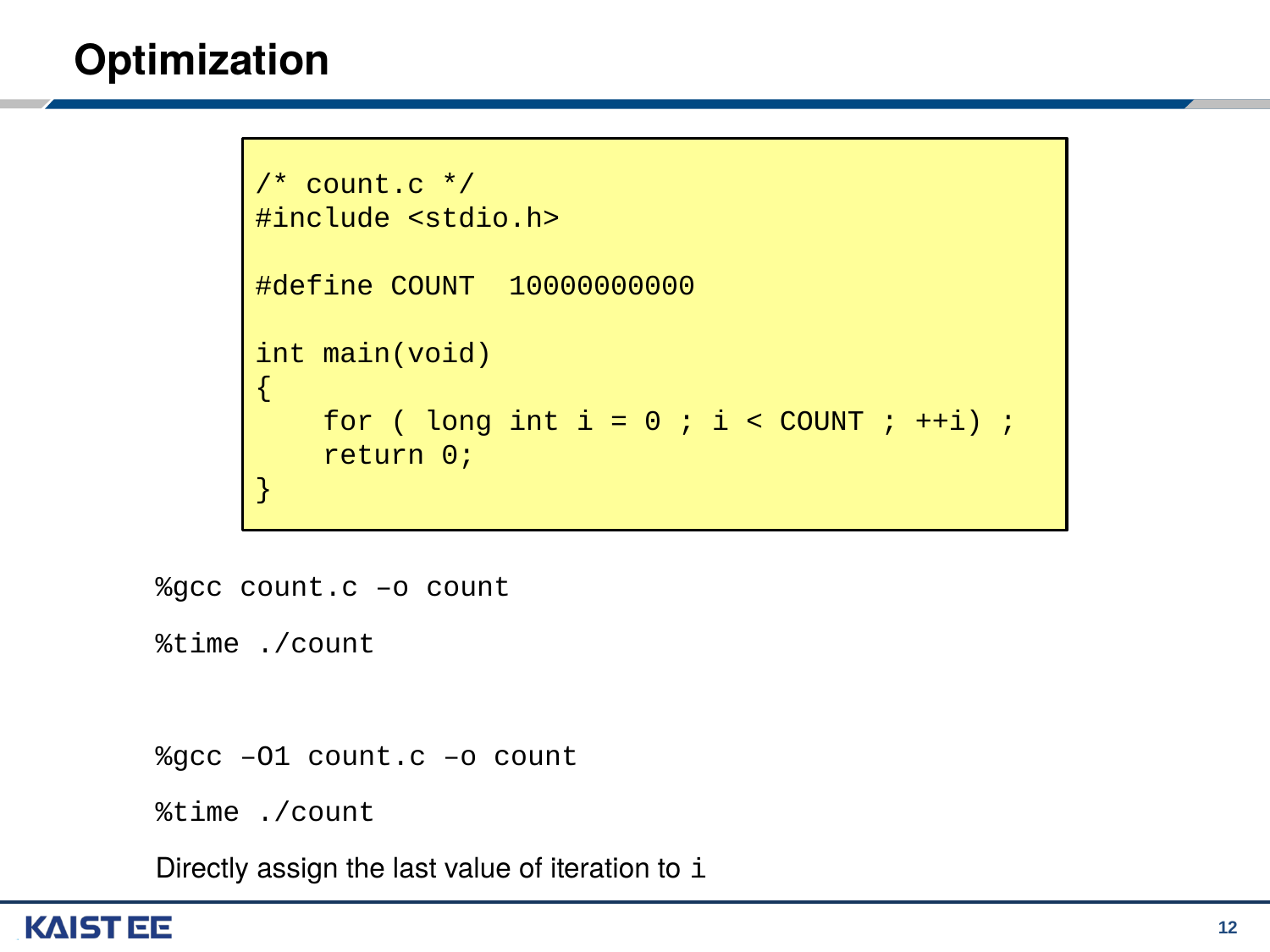

# Optimization
/* count.c */
#include <stdio.h>

#define COUNT  10000000000

int main(void)
{
    for ( long int i = 0 ; i < COUNT ; ++i) ;
    return 0;
}

%gcc count.c –o count
%time ./count

%gcc –O1 count.c –o count
%time ./count
Directly assign the last value of iteration to i